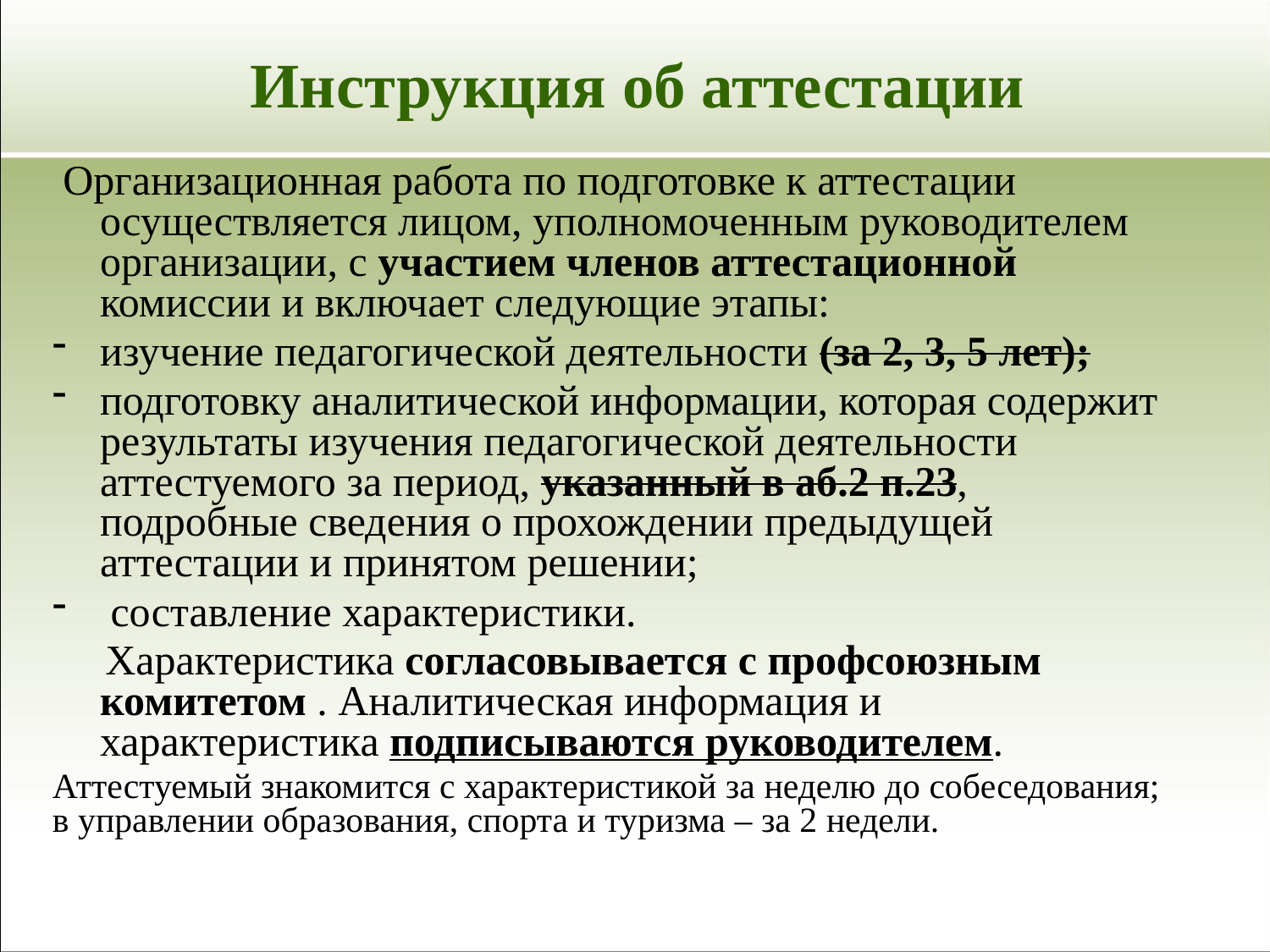

# Инструкция об аттестации
 Организационная работа по подготовке к аттестации осуществляется лицом, уполномоченным руководителем организации, с участием членов аттестационной комиссии и включает следующие этапы:
изучение педагогической деятельности (за 2, 3, 5 лет);
подготовку аналитической информации, которая содержит результаты изучения педагогической деятельности аттестуемого за период, указанный в аб.2 п.23, подробные сведения о прохождении предыдущей аттестации и принятом решении;
 составление характеристики.
     Характеристика согласовывается с профсоюзным комитетом . Аналитическая информация и характеристика подписываются руководителем.
Аттестуемый знакомится с характеристикой за неделю до собеседования; в управлении образования, спорта и туризма – за 2 недели.